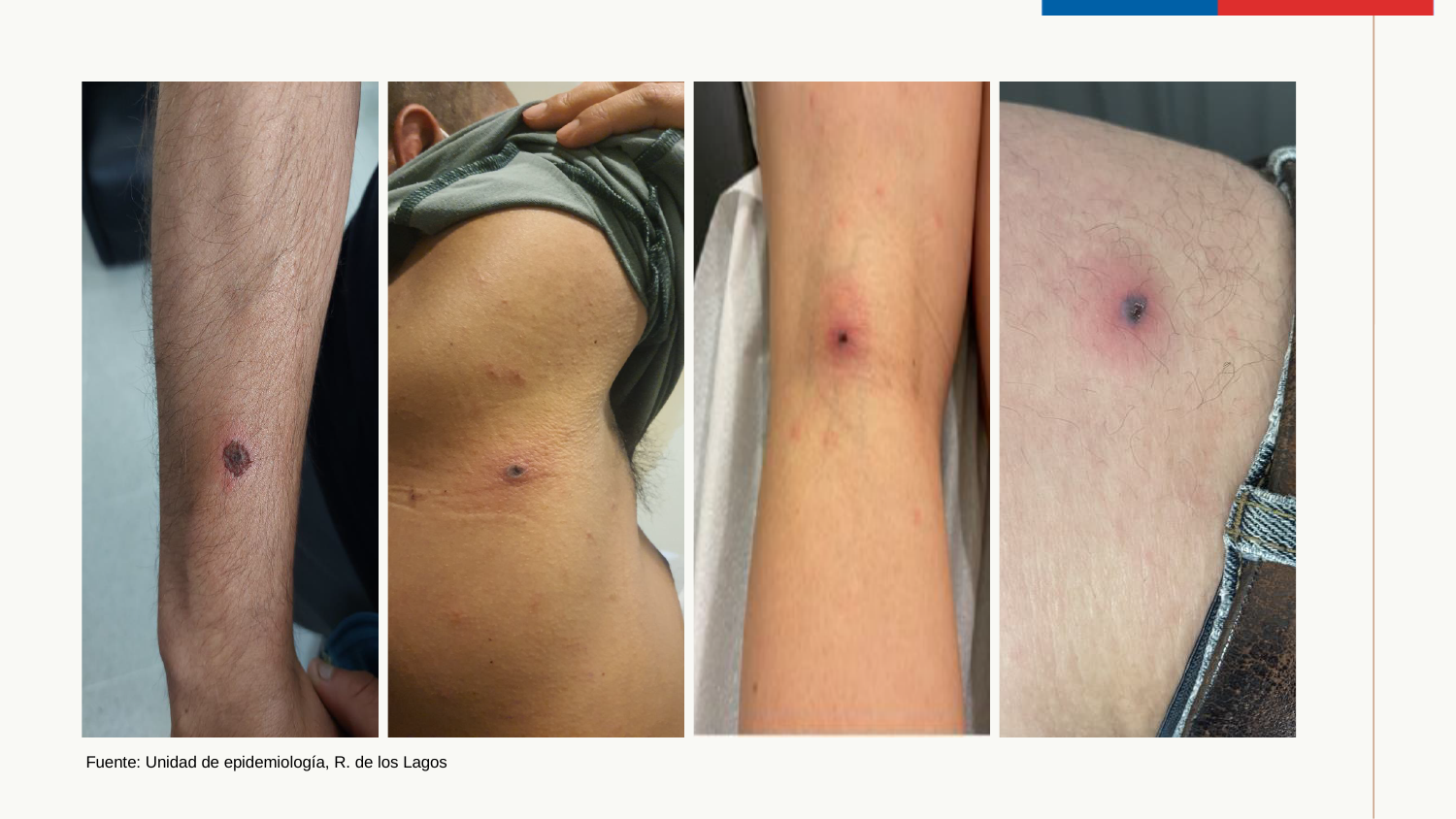

Fuente: Unidad de epidemiología, R. de los Lagos